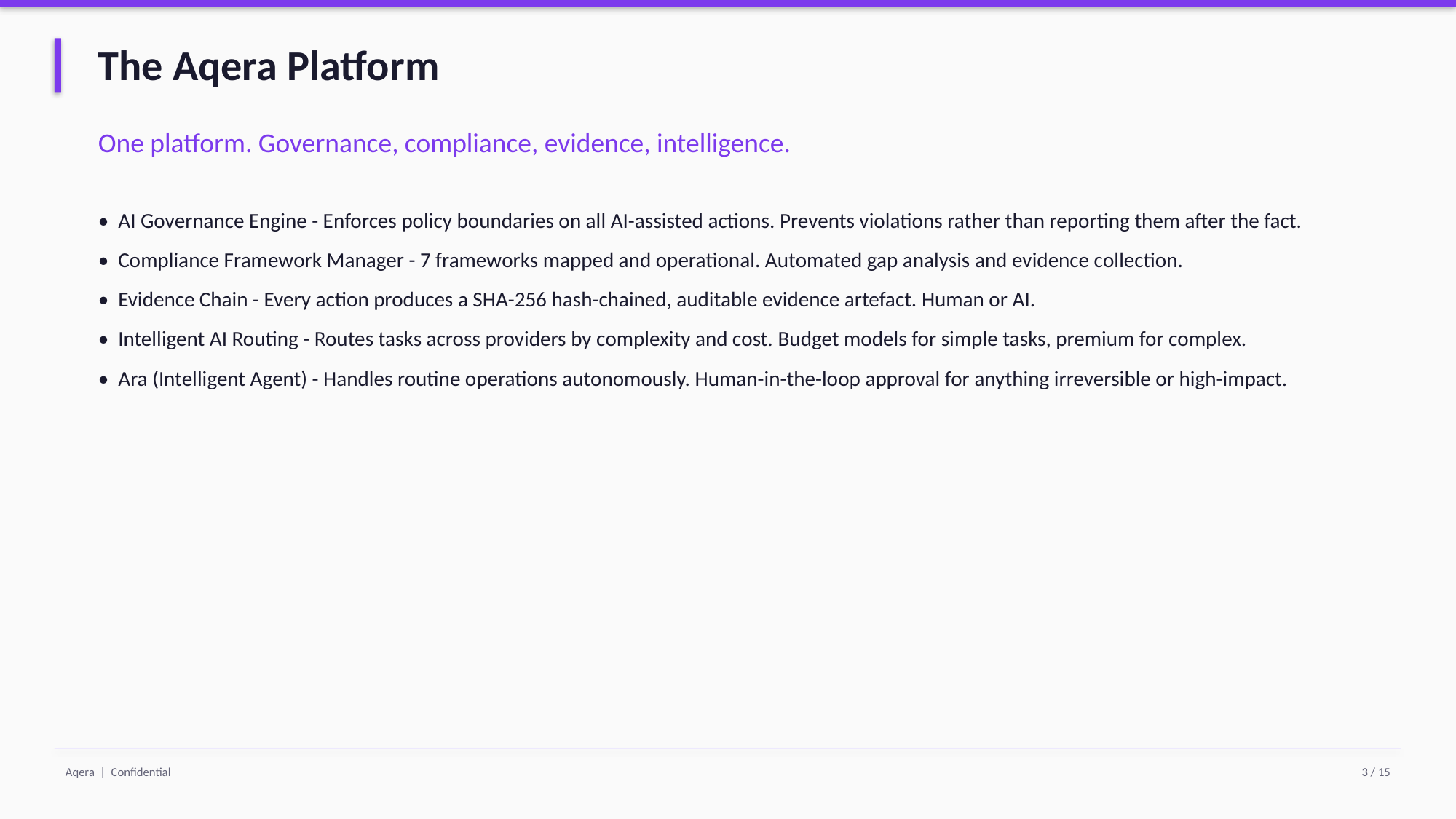

The Aqera Platform

One platform. Governance, compliance, evidence, intelligence.
•  AI Governance Engine - Enforces policy boundaries on all AI-assisted actions. Prevents violations rather than reporting them after the fact.
•  Compliance Framework Manager - 7 frameworks mapped and operational. Automated gap analysis and evidence collection.
•  Evidence Chain - Every action produces a SHA-256 hash-chained, auditable evidence artefact. Human or AI.
•  Intelligent AI Routing - Routes tasks across providers by complexity and cost. Budget models for simple tasks, premium for complex.
•  Ara (Intelligent Agent) - Handles routine operations autonomously. Human-in-the-loop approval for anything irreversible or high-impact.

Aqera  |  Confidential
3 / 15